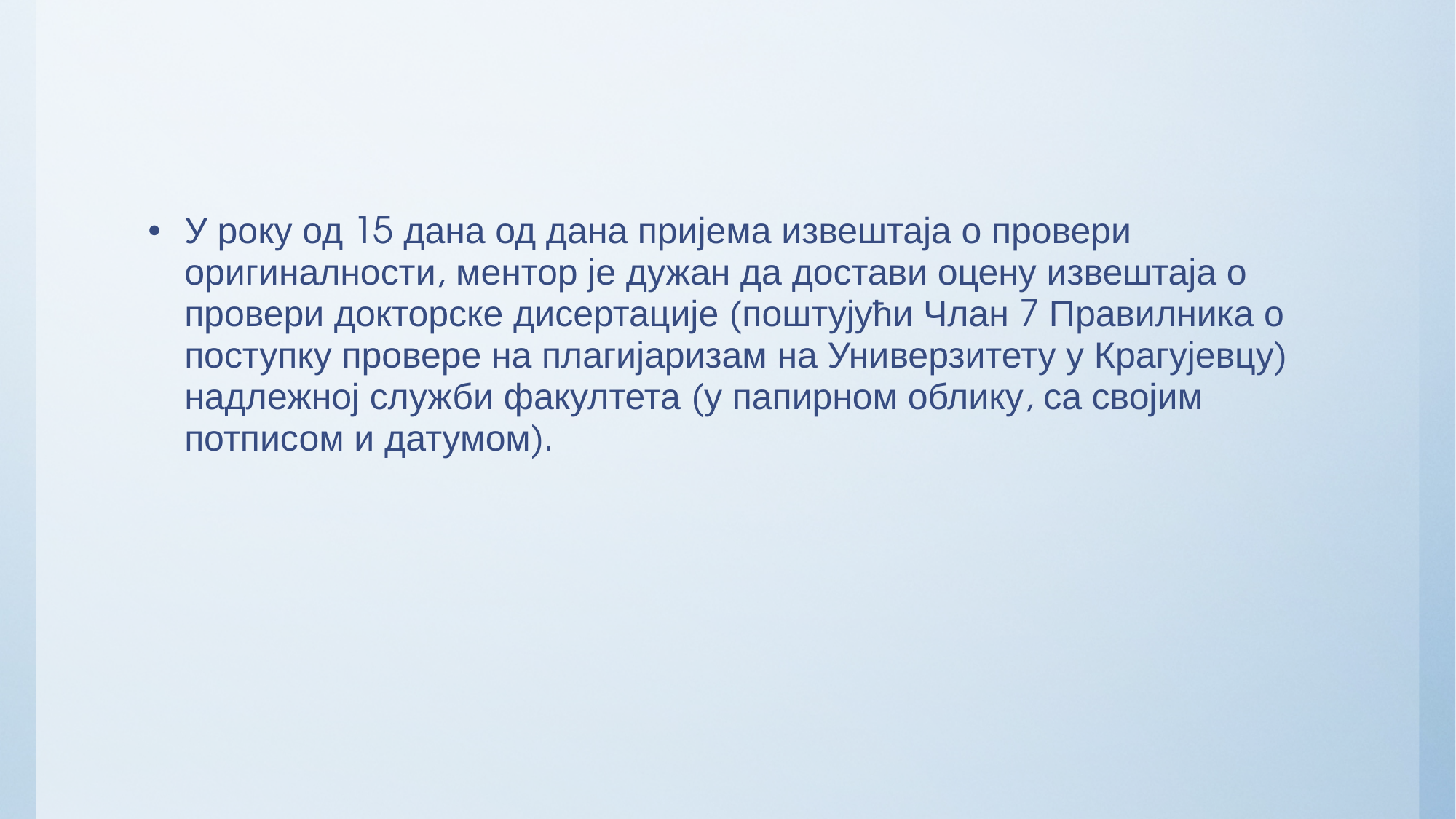

#
У року од 15 дана од дана пријема извештаја о провери оригиналности, ментор је дужан да достави оцену извештаја о провери докторске дисертације (поштујући Члан 7 Правилника о поступку провере на плагијаризам на Универзитету у Крагујевцу) надлежној служби факултета (у папирном облику, са својим потписом и датумом).